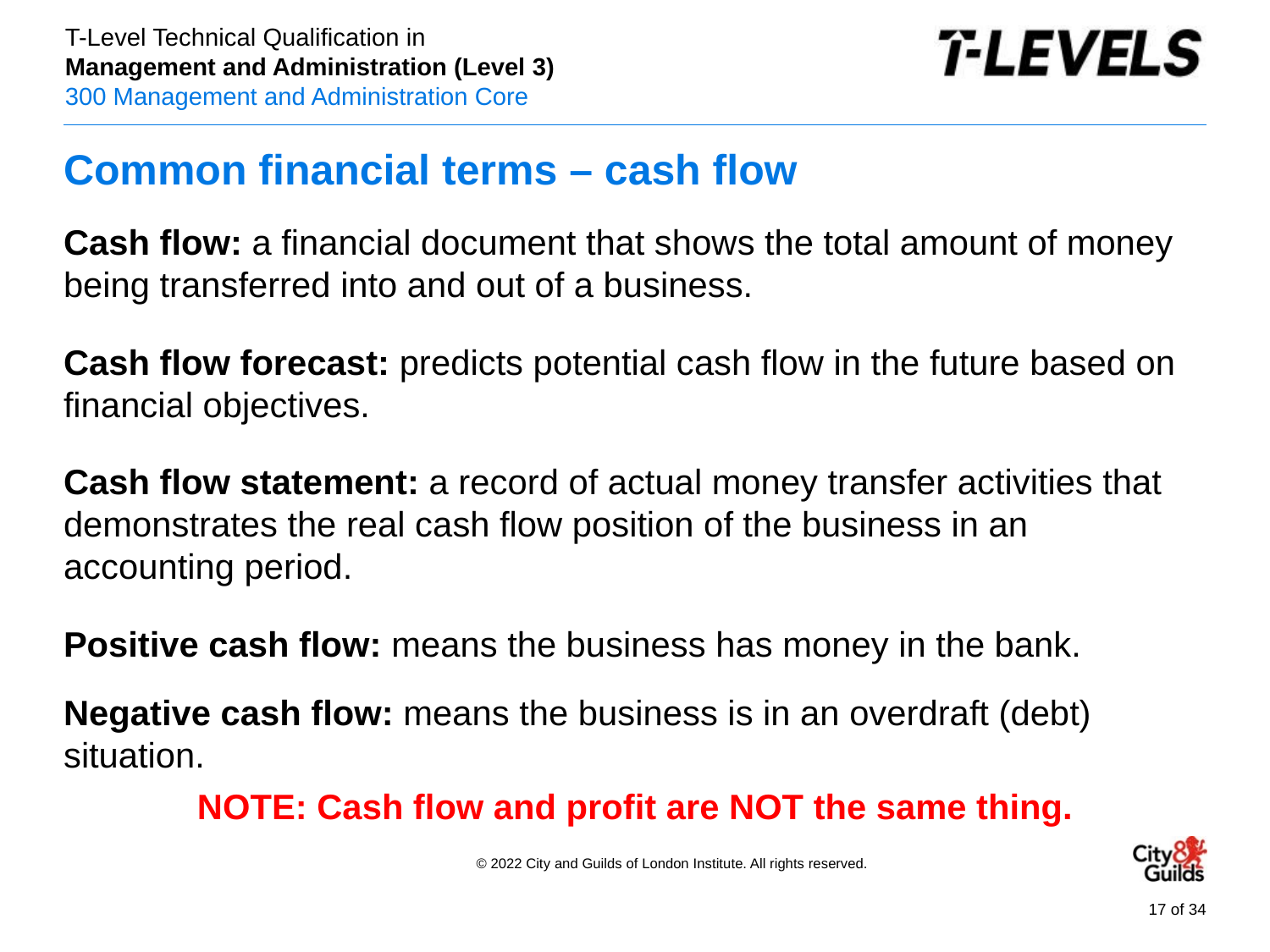

# Common financial terms – cash flow
Cash flow: a financial document that shows the total amount of money being transferred into and out of a business.
Cash flow forecast: predicts potential cash flow in the future based on financial objectives.
Cash flow statement: a record of actual money transfer activities that demonstrates the real cash flow position of the business in an accounting period.
Positive cash flow: means the business has money in the bank.
Negative cash flow: means the business is in an overdraft (debt) situation.
NOTE: Cash flow and profit are NOT the same thing.